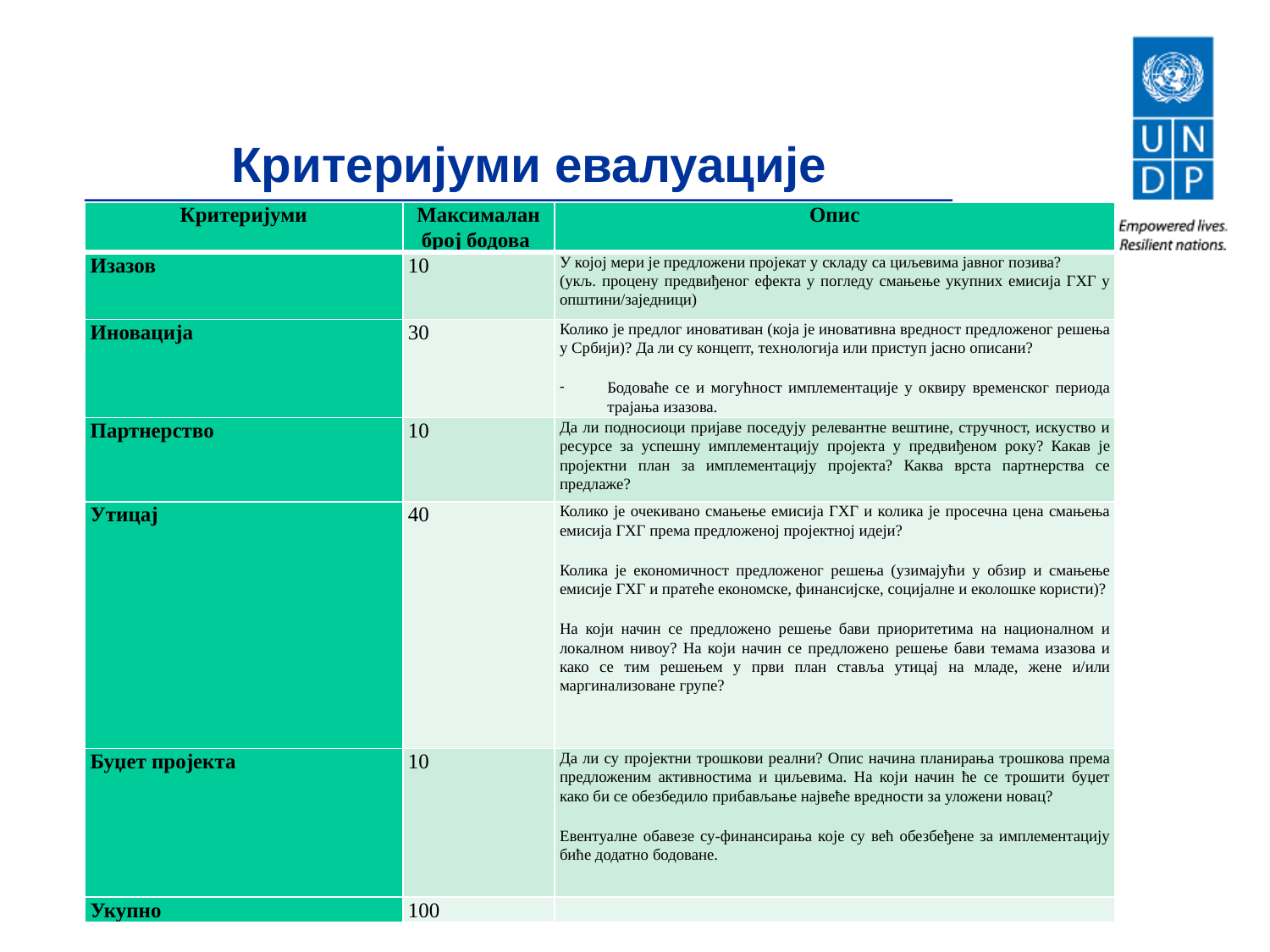

Критеријуми евалуације

| Критеријуми | Максималан број бодова | Опис |
| --- | --- | --- |
| Изазов | 10 | У којој мери је предложени пројекат у складу са циљевима јавног позива? (укљ. процену предвиђеног ефекта у погледу смањење укупних емисија ГХГ у општини/заједници) |
| Иновација | 30 | Колико је предлог иновативан (која је иновативна вредност предложеног решења у Србији)? Да ли су концепт, технологија или приступ јасно описани? Бодоваће се и могућност имплементације у оквиру временског периода трајања изазова. |
| Партнерство | 10 | Да ли подносиоци пријаве поседују релевантне вештине, стручност, искуство и ресурсе за успешну имплементацију пројекта у предвиђеном року? Какав је пројектни план за имплементацију пројекта? Каква врста партнерства се предлаже? |
| Утицај | 40 | Колико је очекивано смањење емисија ГХГ и колика је просечна цена смањења емисија ГХГ према предложеној пројектној идеји? Колика је економичност предложеног решења (узимајући у обзир и смањење емисије ГХГ и пратеће економске, финансијске, социјалне и еколошке користи)? На који начин се предложено решење бави приоритетима на националном и локалном нивоу? На који начин се предложено решење бави темама изазова и како се тим решењем у први план ставља утицај на младе, жене и/или маргинализоване групе? |
| Буџет пројекта | 10 | Да ли су пројектни трошкови реални? Опис начина планирања трошкова према предложеним активностима и циљевима. На који начин ће се трошити буџет како би се обезбедило прибављање највеће вредности за уложени новац? Евентуалне обавезе су-финансирања које су већ обезбеђене за имплементацију биће додатно бодоване. |
| Укупно | 100 |  |